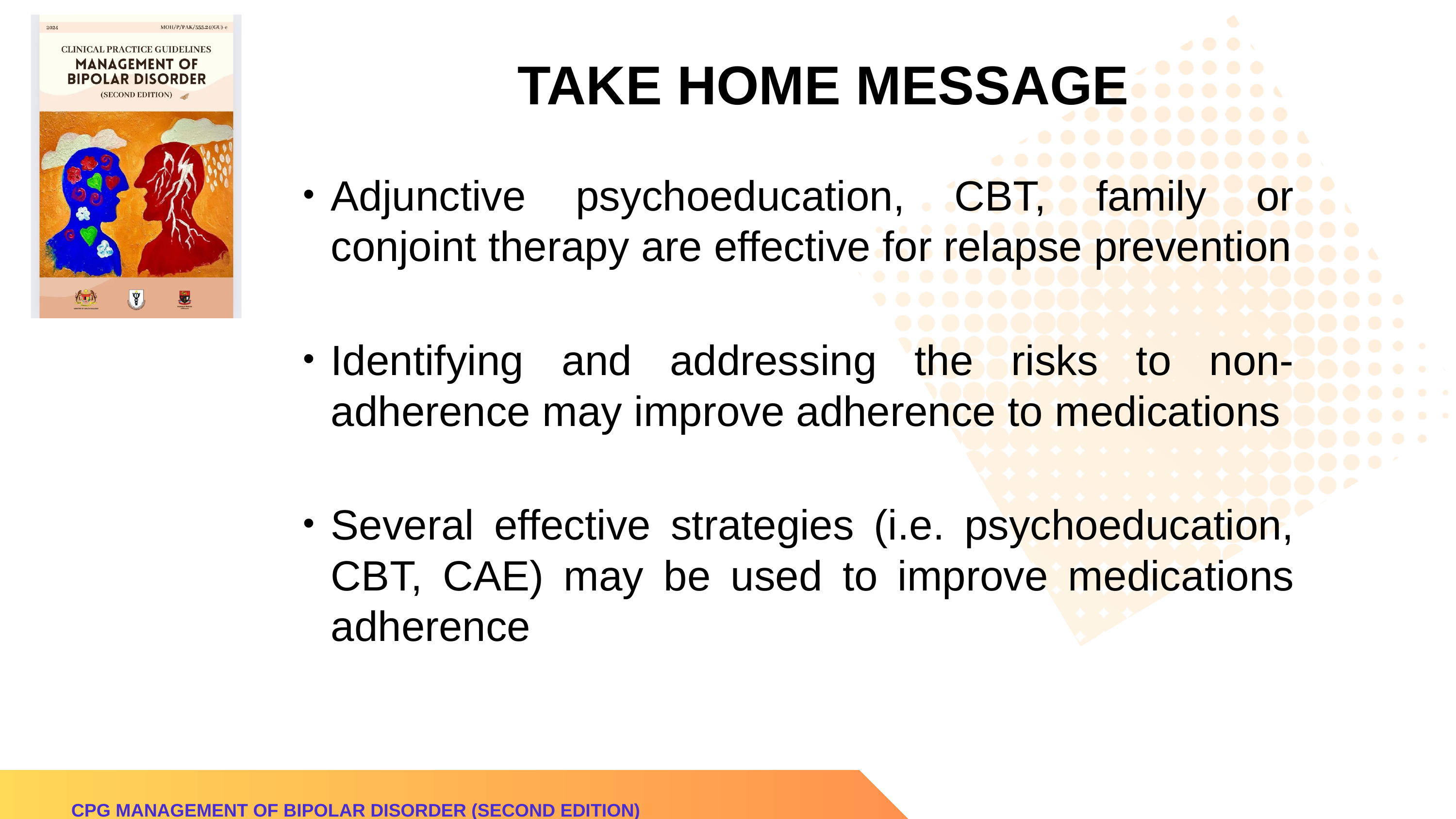

TAKE HOME MESSAGE

Adjunctive psychoeducation, CBT, family or conjoint therapy are effective for relapse prevention

Identifying and addressing the risks to non-adherence may improve adherence to medications

Several effective strategies (i.e. psychoeducation, CBT, CAE) may be used to improve medications adherence

CPG MANAGEMENT OF BIPOLAR DISORDER (SECOND EDITION)